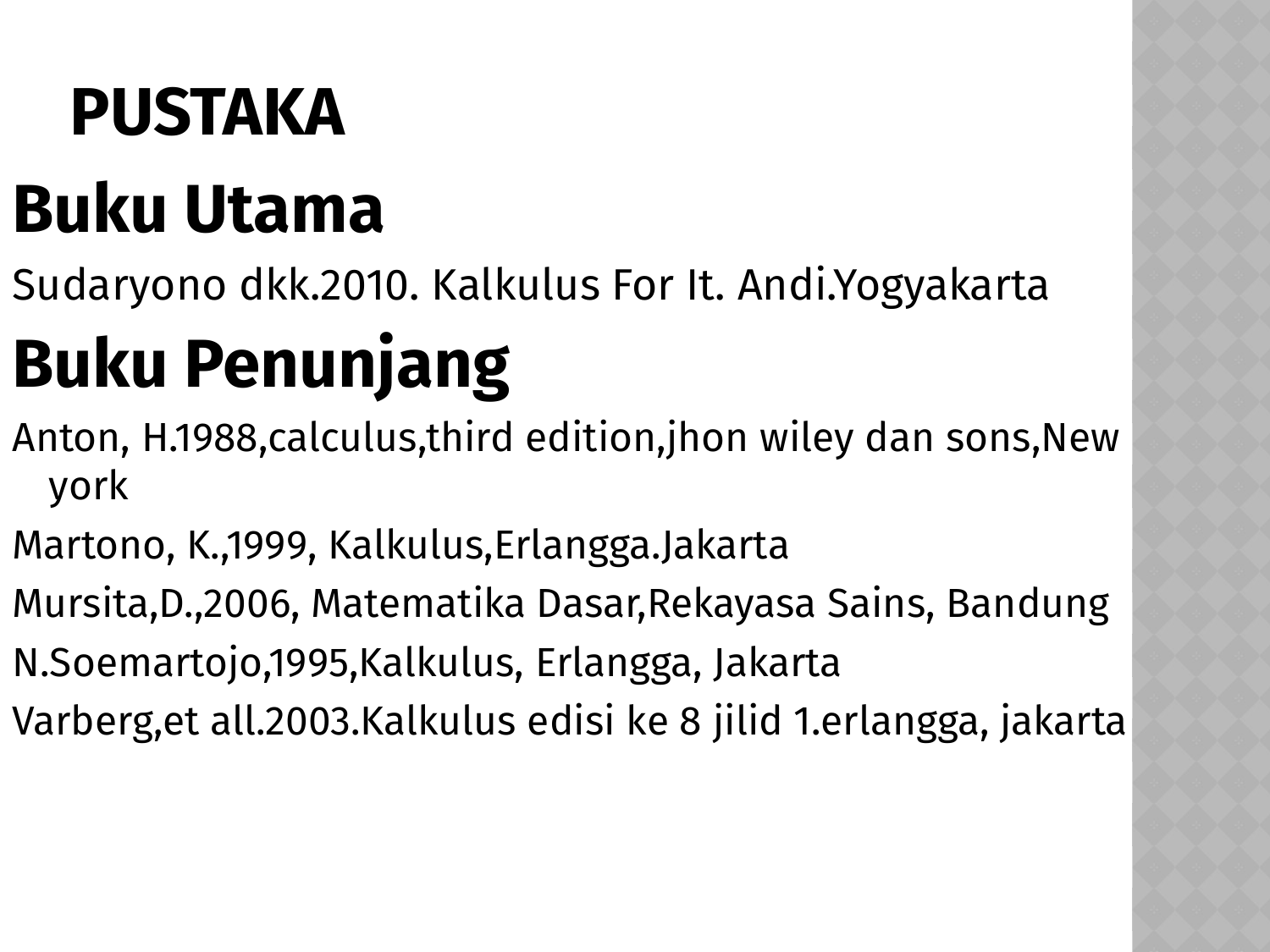

# PUstaka
Buku Utama
Sudaryono dkk.2010. Kalkulus For It. Andi.Yogyakarta
Buku Penunjang
Anton, H.1988,calculus,third edition,jhon wiley dan sons,New york
Martono, K.,1999, Kalkulus,Erlangga.Jakarta
Mursita,D.,2006, Matematika Dasar,Rekayasa Sains, Bandung
N.Soemartojo,1995,Kalkulus, Erlangga, Jakarta
Varberg,et all.2003.Kalkulus edisi ke 8 jilid 1.erlangga, jakarta